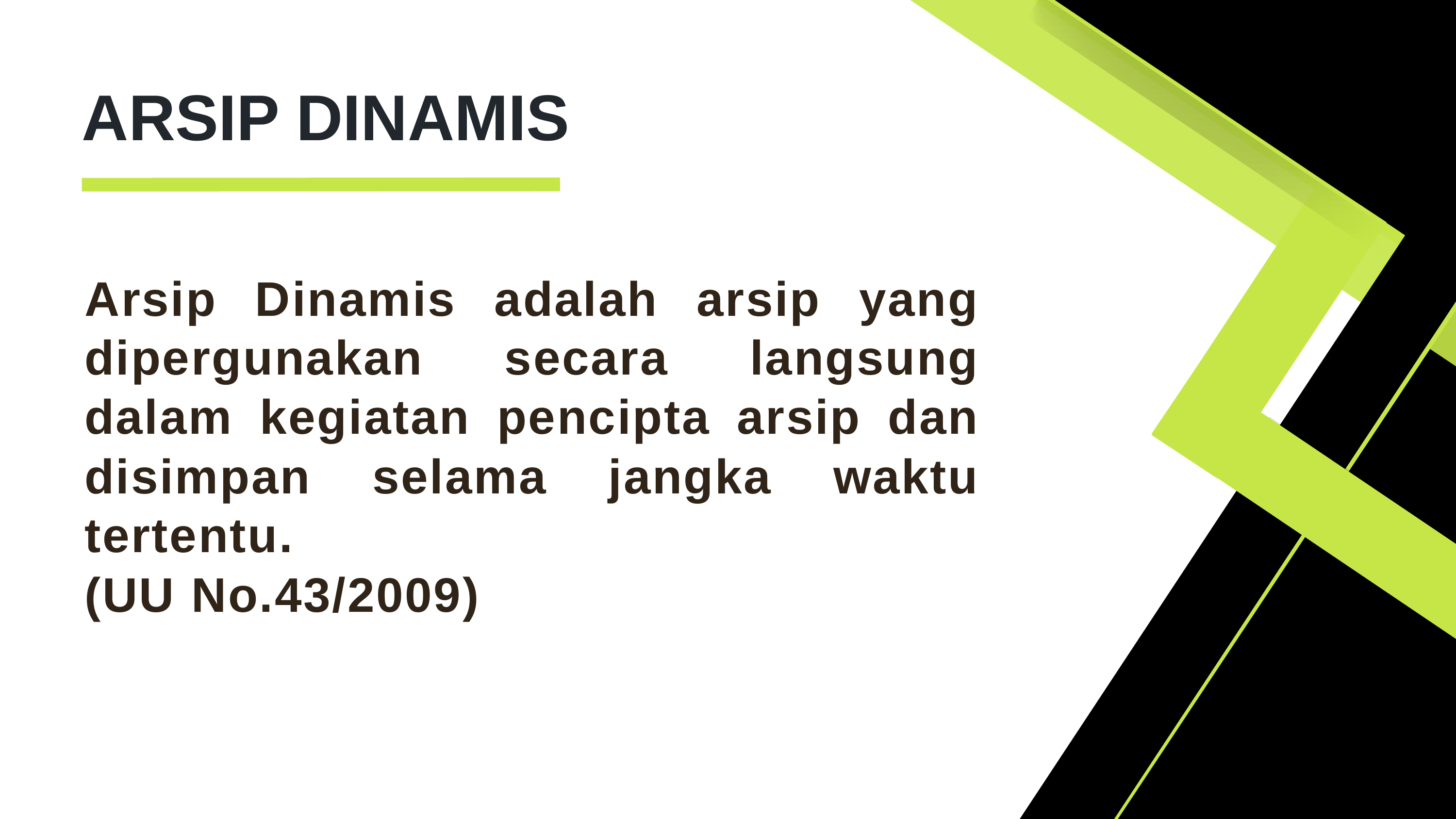

ARSIP DINAMIS

Arsip Dinamis adalah arsip yang dipergunakan secara langsung dalam kegiatan pencipta arsip dan disimpan selama jangka waktu tertentu.
(UU No.43/2009)